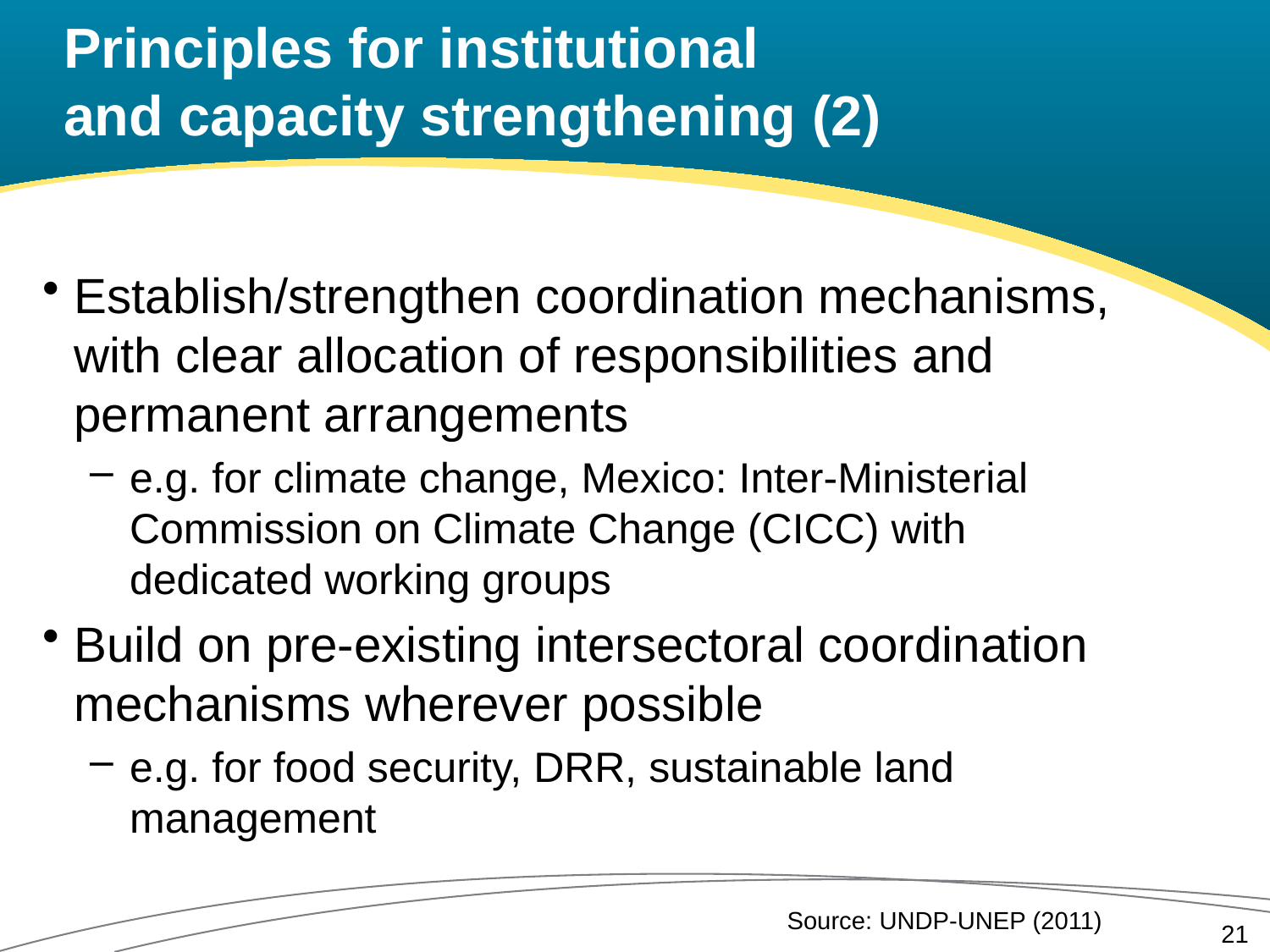

# Principles for institutional and capacity strengthening (2)
Establish/strengthen coordination mechanisms, with clear allocation of responsibilities and permanent arrangements
e.g. for climate change, Mexico: Inter-Ministerial Commission on Climate Change (CICC) with dedicated working groups
Build on pre-existing intersectoral coordination mechanisms wherever possible
e.g. for food security, DRR, sustainable land management
Source: UNDP-UNEP (2011)
21